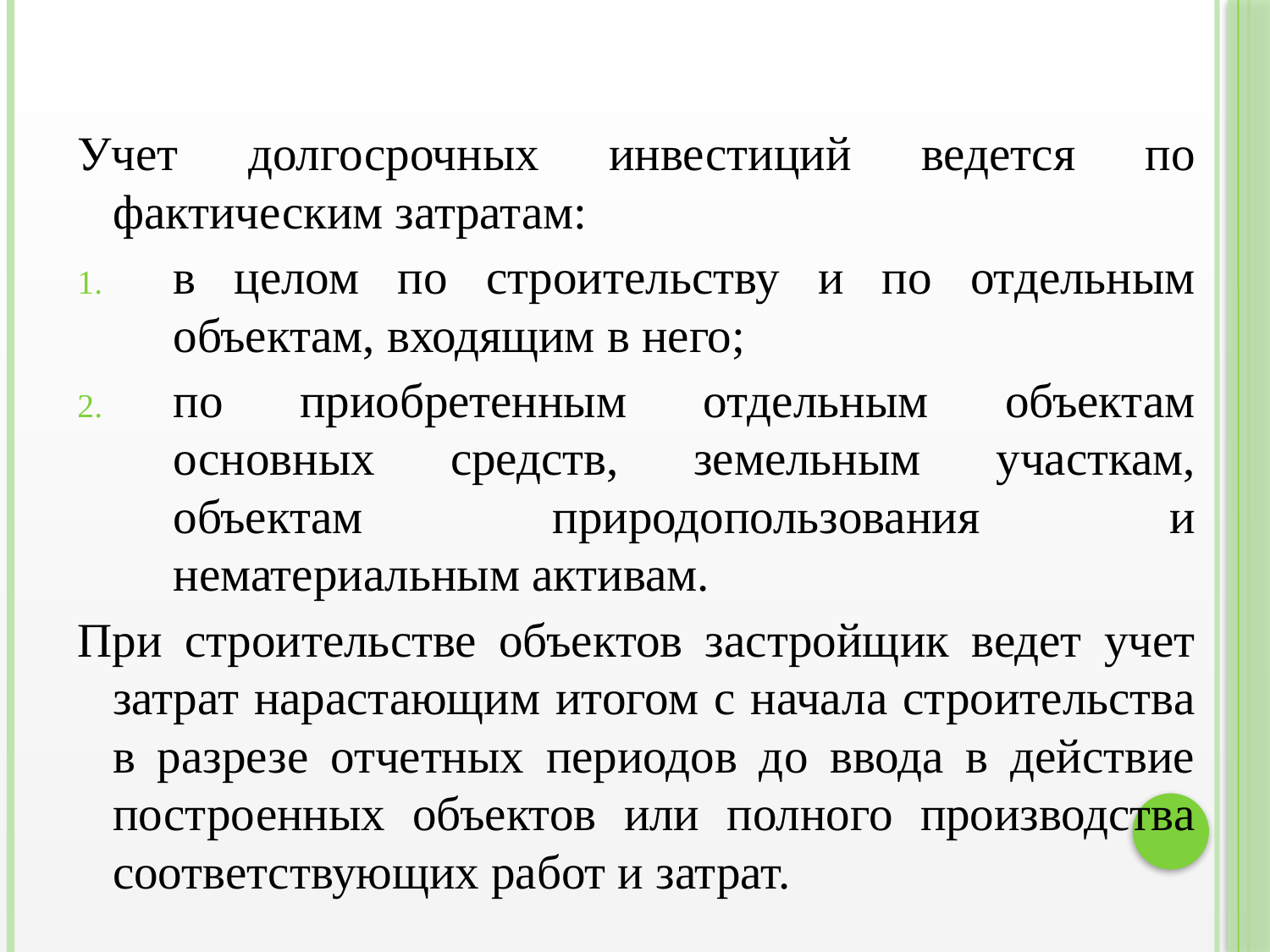

Учет долгосрочных инвестиций ведется по фактическим затратам:
в целом по строительству и по отдельным объектам, входящим в него;
по приобретенным отдельным объектам основных средств, земельным участкам, объектам природопользования и нематериальным активам.
При строительстве объектов застройщик ведет учет затрат нарастающим итогом с начала строительства в разрезе отчетных периодов до ввода в действие построенных объектов или полного производства соответствующих работ и затрат.